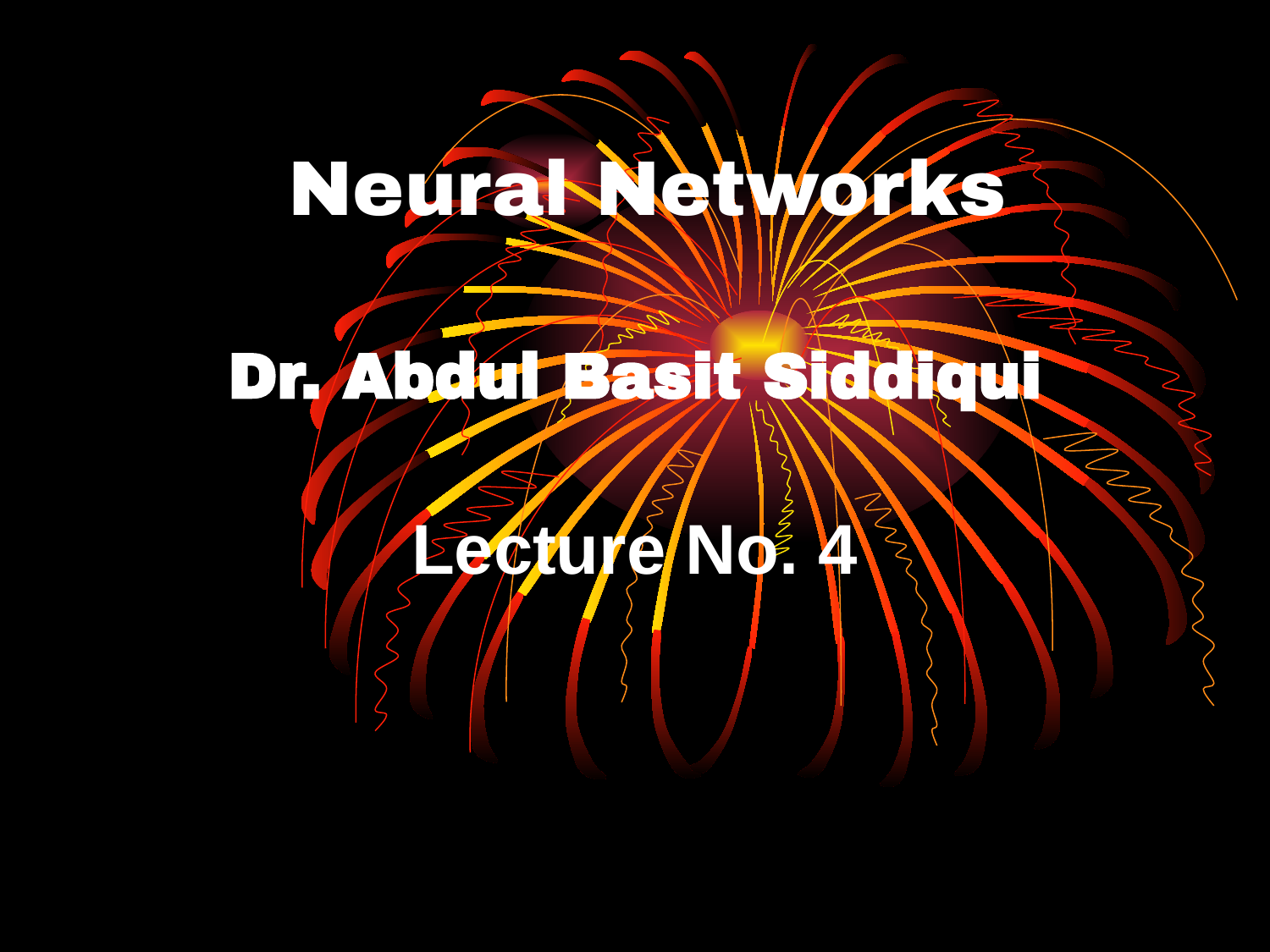

# Neural Networks
Dr. Abdul Basit Siddiqui
Lecture No. 4